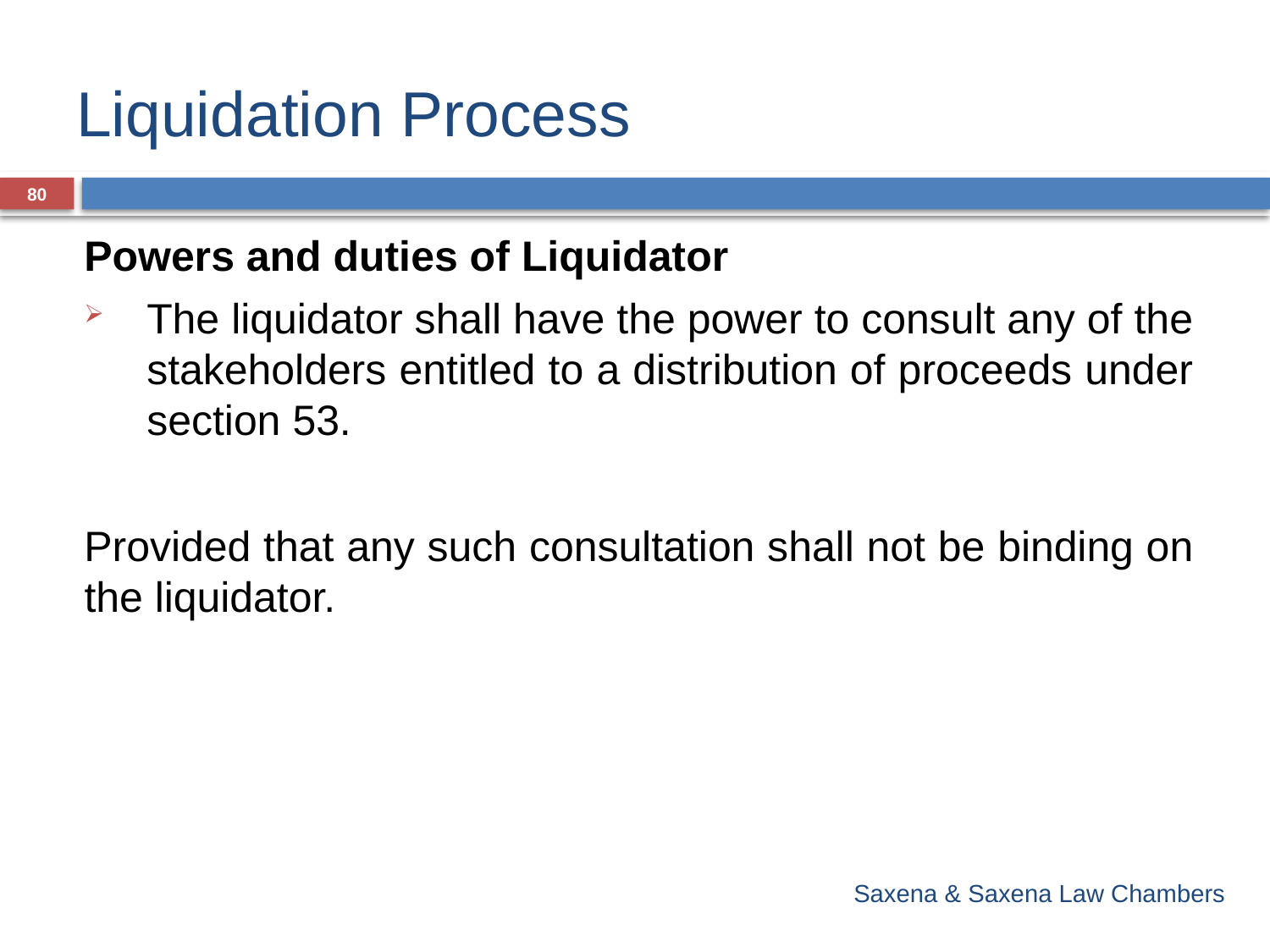

# Liquidation Process
80
Powers and duties of Liquidator
The liquidator shall have the power to consult any of the stakeholders entitled to a distribution of proceeds under section 53.

Provided that any such consultation shall not be binding on the liquidator.

Saxena & Saxena Law Chambers